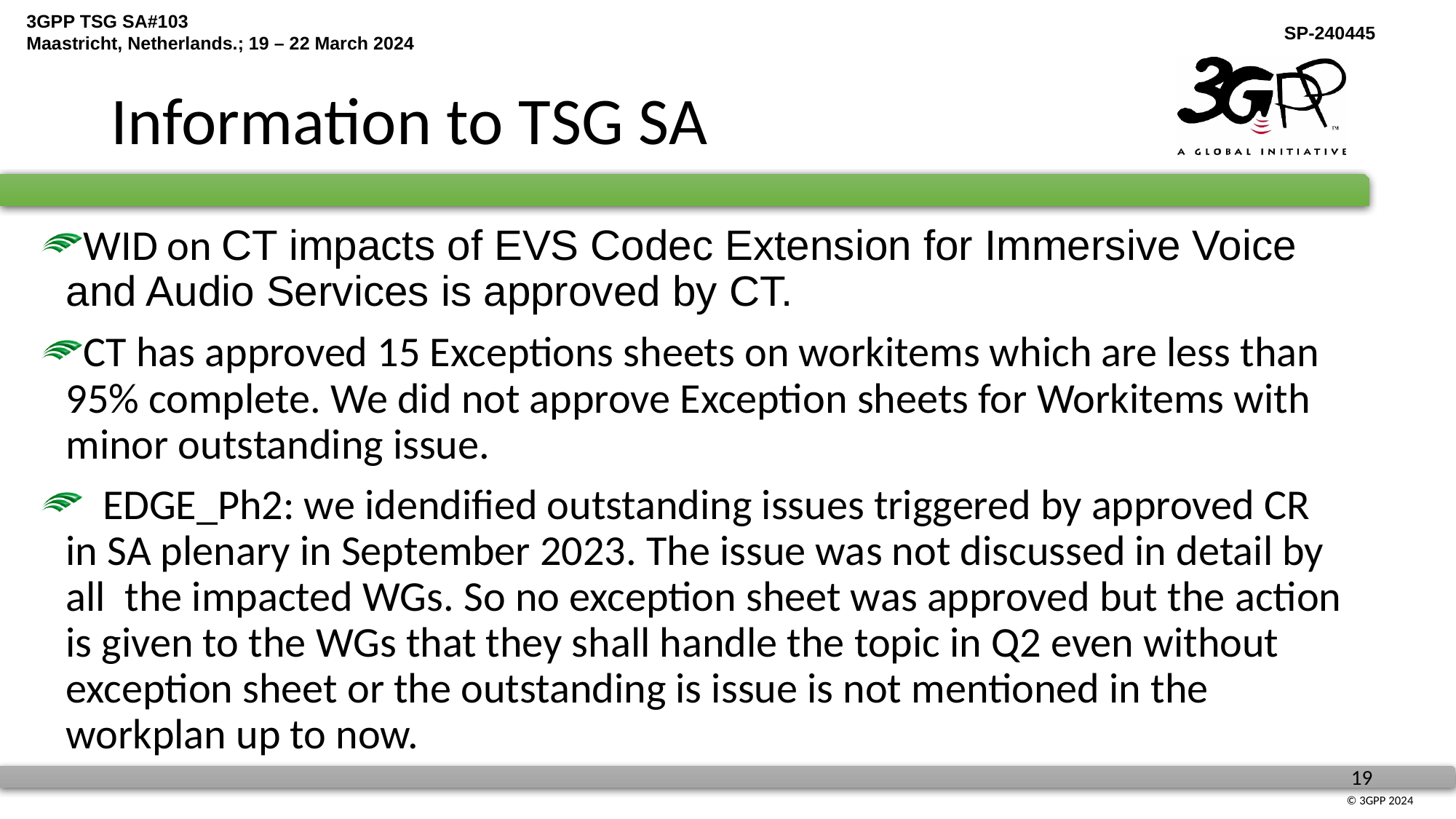

# Information to TSG SA
WID on CT impacts of EVS Codec Extension for Immersive Voice and Audio Services is approved by CT.
CT has approved 15 Exceptions sheets on workitems which are less than 95% complete. We did not approve Exception sheets for Workitems with minor outstanding issue.
  EDGE_Ph2: we idendified outstanding issues triggered by approved CR in SA plenary in September 2023. The issue was not discussed in detail by all  the impacted WGs. So no exception sheet was approved but the action is given to the WGs that they shall handle the topic in Q2 even without exception sheet or the outstanding is issue is not mentioned in the workplan up to now.